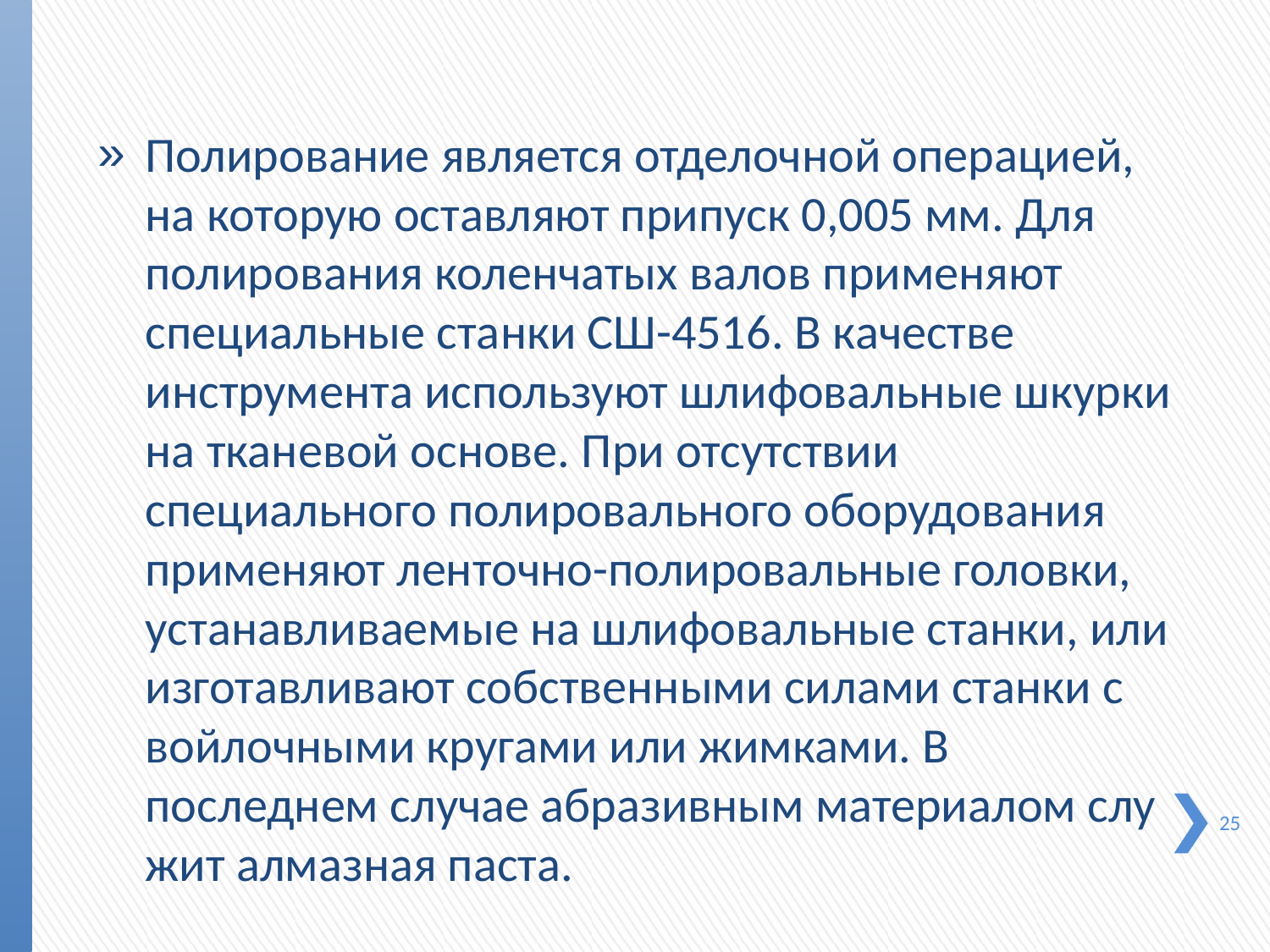

Полирование является отделочной операцией, на которую оставляют припуск 0,005 мм. Для полирования коленчатых валов применяют специальные станки СШ-4516. В качестве инструмента используют шлифовальные шкурки на тканевой основе. При отсутствии специального полировального обору­дования применяют ленточно-полировальные головки, уста­навливаемые на шлифовальные станки, или изготавливают собственными силами станки с войлочными кругами или жимками. В последнем случае абразивным материалом слу­жит алмазная паста.
25